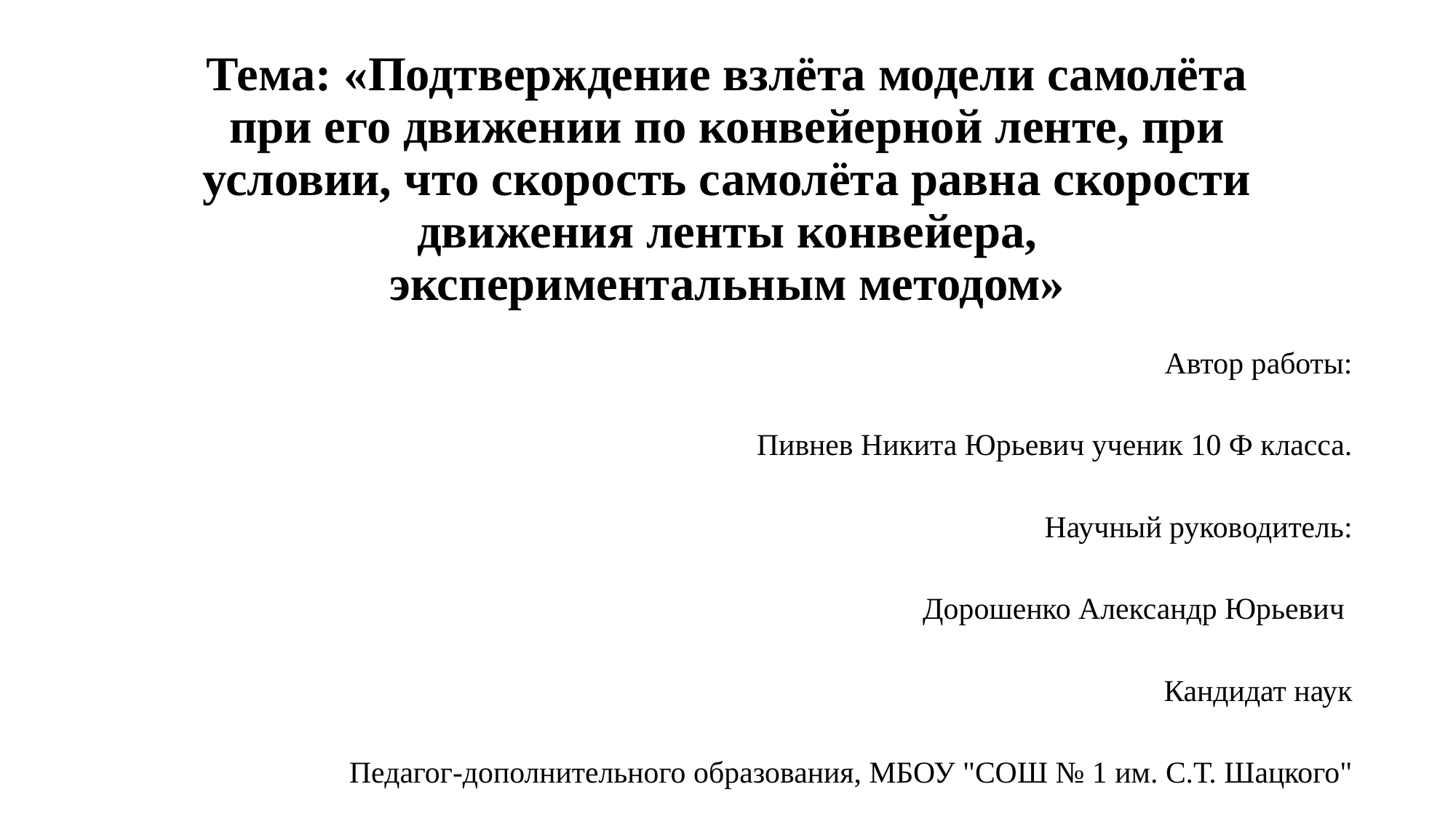

# Тема: «Подтверждение взлёта модели самолёта при его движении по конвейерной ленте, при условии, что скорость самолёта равна скорости движения ленты конвейера, экспериментальным методом»
Автор работы:
Пивнев Никита Юрьевич ученик 10 Ф класса.
Научный руководитель:
Дорошенко Александр Юрьевич
Кандидат наук
Педагог-дополнительного образования, МБОУ "СОШ № 1 им. С.Т. Шацкого"